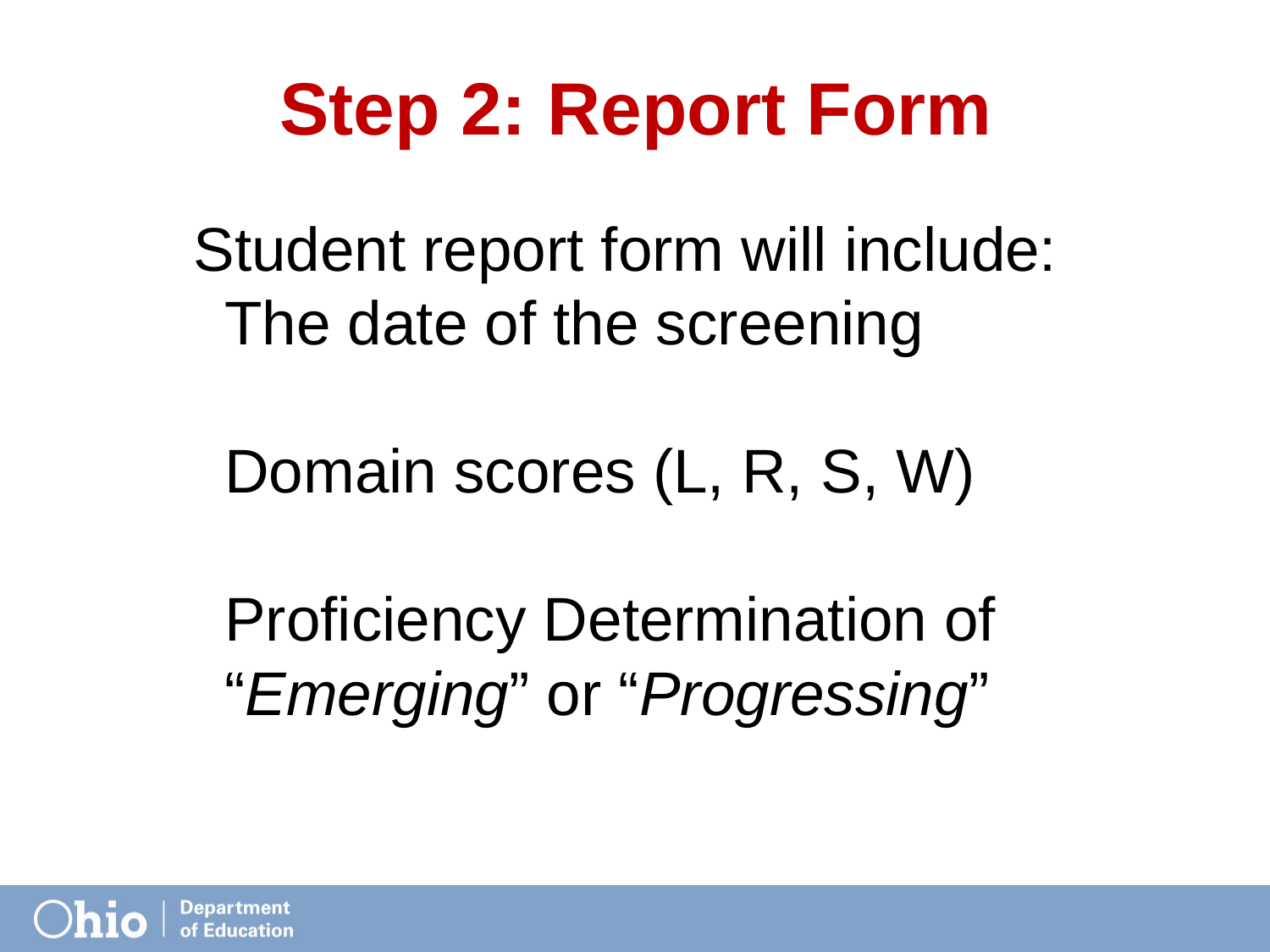

# Step 2: Report Form
Student report form will include:
The date of the screening

Domain scores (L, R, S, W)

Proficiency Determination of “Emerging” or “Progressing”